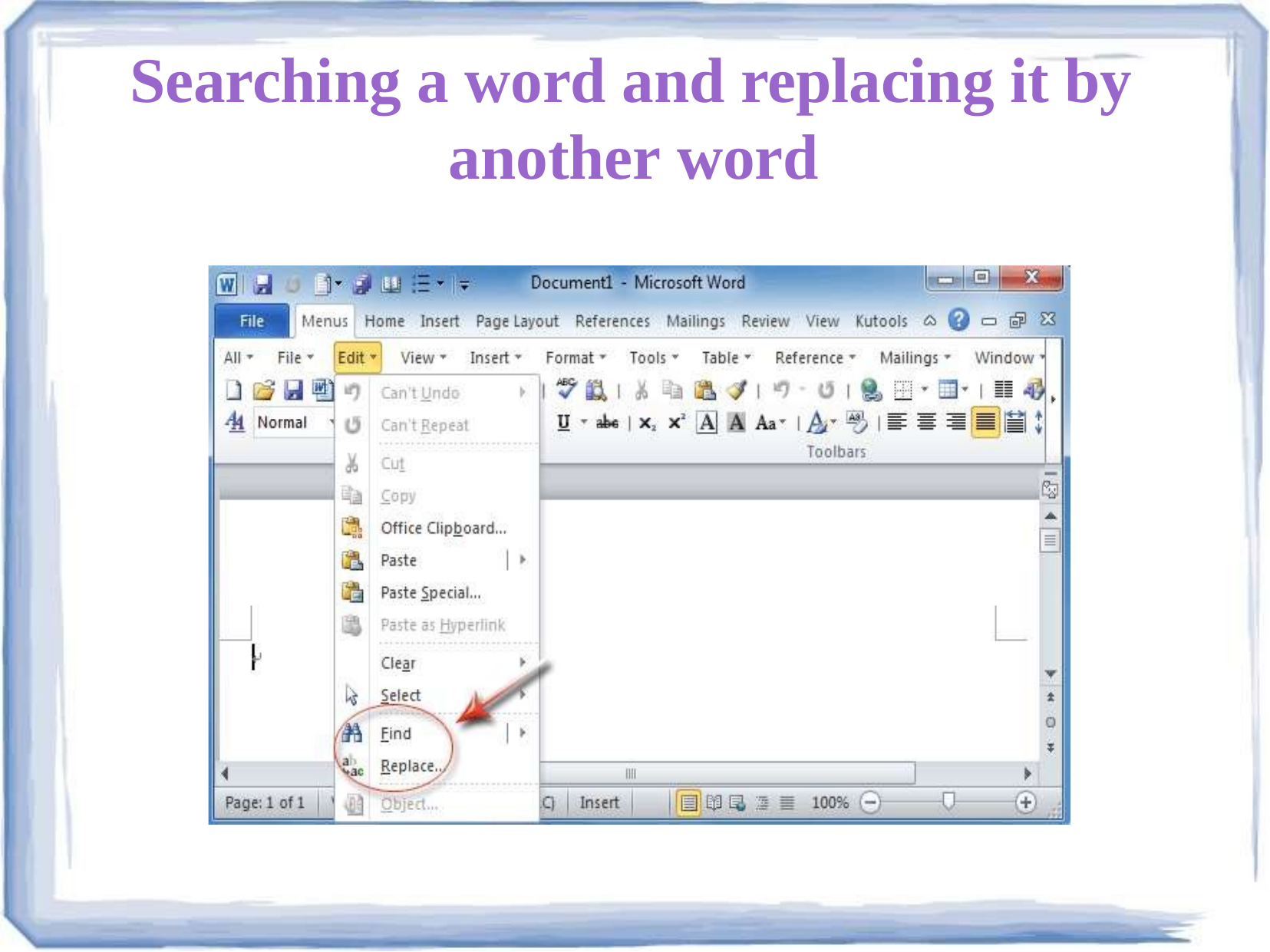

# Searching a word and replacing it by  another word